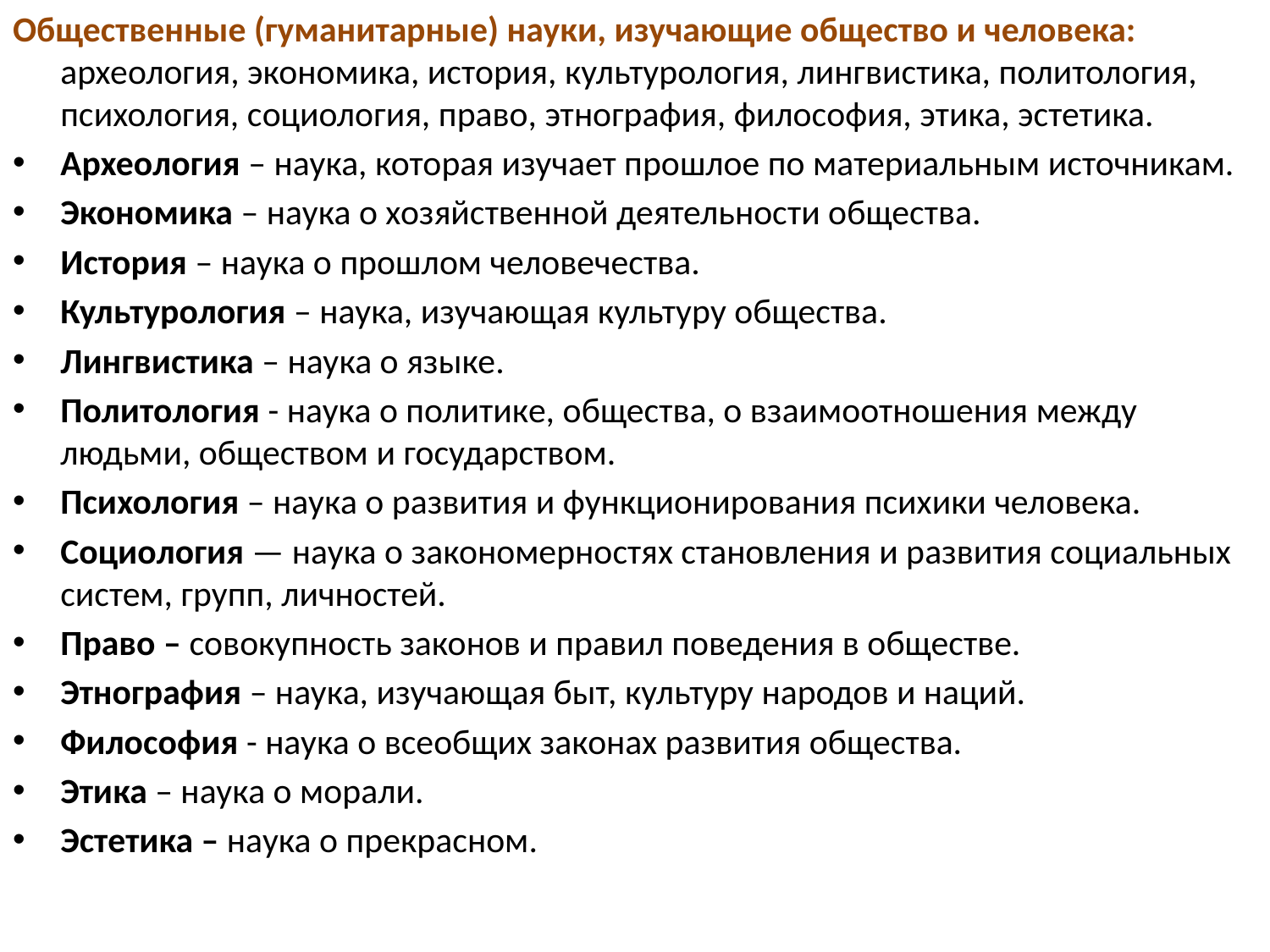

Общественные (гуманитарные) науки, изучающие общество и человека: археология, экономика, история, культурология, лингвистика, политология, психология, социология, право, этнография, философия, этика, эстетика.
Археология – наука, которая изучает прошлое по материальным источникам.
Экономика – наука о хозяйственной деятельности общества.
История – наука о прошлом человечества.
Культурология – наука, изучающая культуру общества.
Лингвистика – наука о языке.
Политология - наука о политике, общества, о взаимоотношения между людьми, обществом и государством.
Психология – наука о развития и функционирования психики человека.
Социология — наука о закономерностях становления и развития социальных систем, групп, личностей.
Право – совокупность законов и правил поведения в обществе.
Этнография – наука, изучающая быт, культуру народов и наций.
Философия - наука о всеобщих законах развития общества.
Этика – наука о морали.
Эстетика – наука о прекрасном.